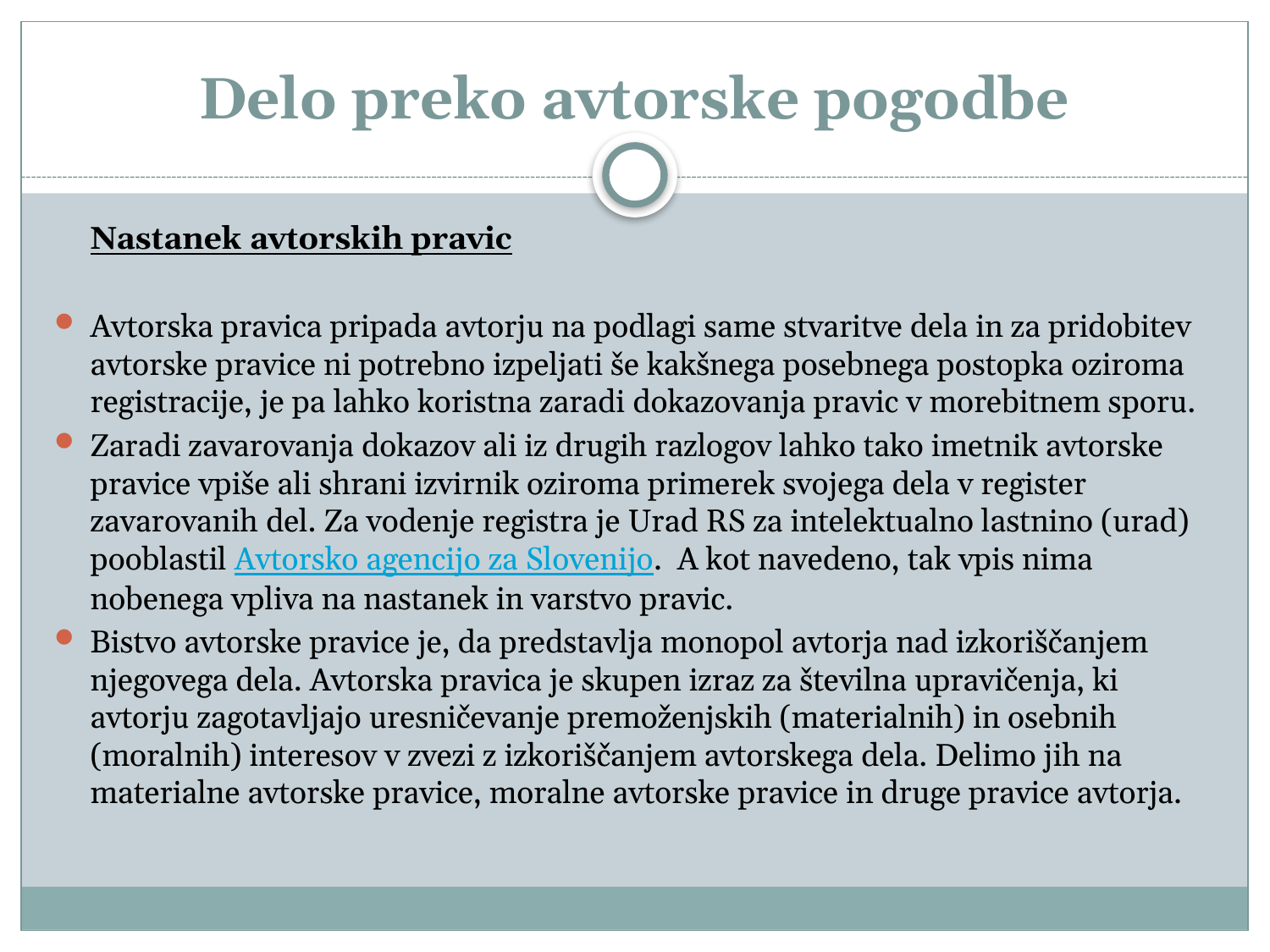

# Delo preko avtorske pogodbe
	Nastanek avtorskih pravic

Avtorska pravica pripada avtorju na podlagi same stvaritve dela in za pridobitev avtorske pravice ni potrebno izpeljati še kakšnega posebnega postopka oziroma registracije, je pa lahko koristna zaradi dokazovanja pravic v morebitnem sporu.
Zaradi zavarovanja dokazov ali iz drugih razlogov lahko tako imetnik avtorske pravice vpiše ali shrani izvirnik oziroma primerek svojega dela v register zavarovanih del. Za vodenje registra je Urad RS za intelektualno lastnino (urad) pooblastil Avtorsko agencijo za Slovenijo.  A kot navedeno, tak vpis nima nobenega vpliva na nastanek in varstvo pravic.
Bistvo avtorske pravice je, da predstavlja monopol avtorja nad izkoriščanjem njegovega dela. Avtorska pravica je skupen izraz za številna upravičenja, ki avtorju zagotavljajo uresničevanje premoženjskih (materialnih) in osebnih (moralnih) interesov v zvezi z izkoriščanjem avtorskega dela. Delimo jih na materialne avtorske pravice, moralne avtorske pravice in druge pravice avtorja.